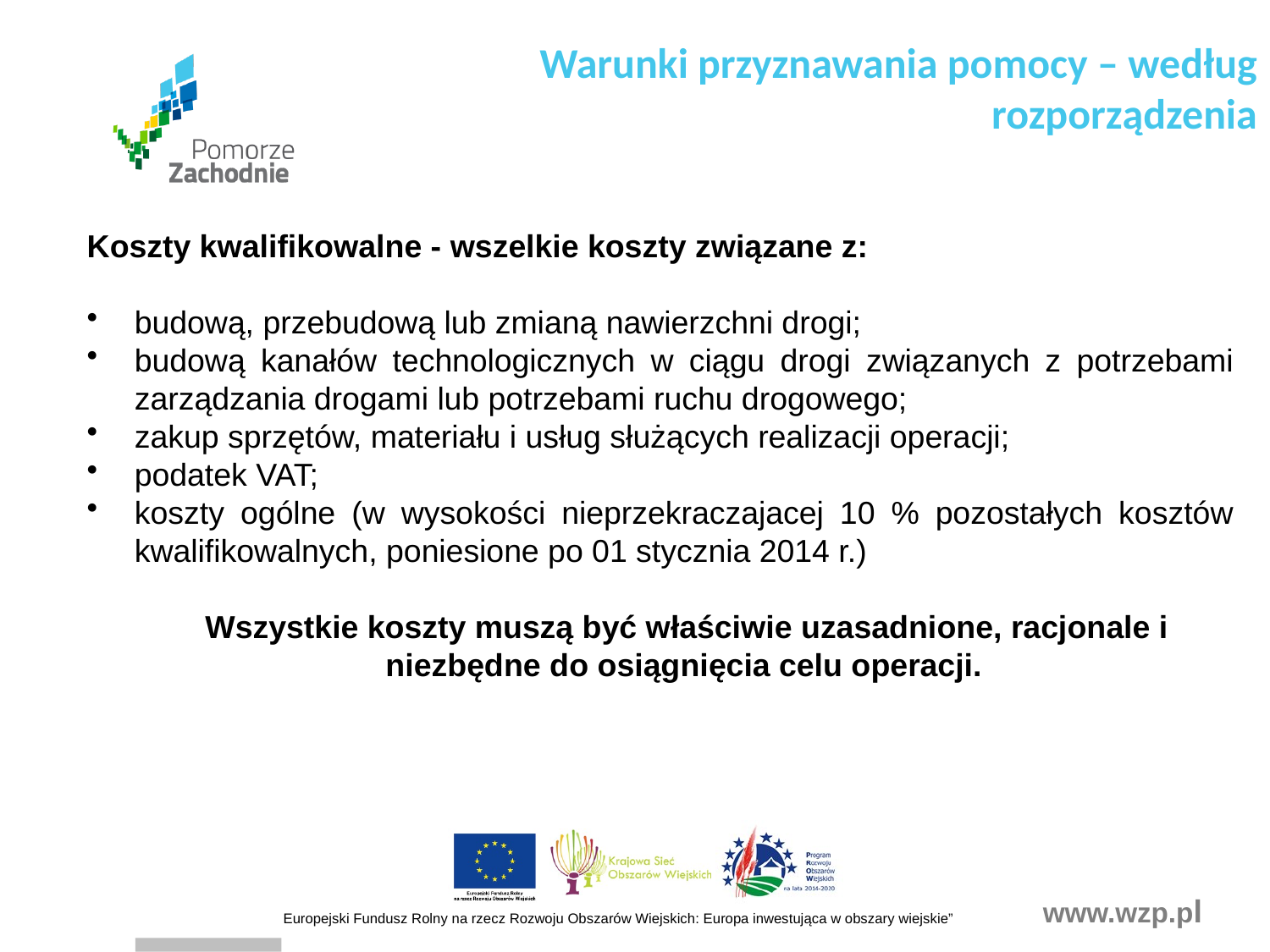

Warunki przyznawania pomocy – według rozporządzenia

Koszty kwalifikowalne - wszelkie koszty związane z:

budową, przebudową lub zmianą nawierzchni drogi;
budową kanałów technologicznych w ciągu drogi związanych z potrzebami zarządzania drogami lub potrzebami ruchu drogowego;
zakup sprzętów, materiału i usług służących realizacji operacji;
podatek VAT;
koszty ogólne (w wysokości nieprzekraczajacej 10 % pozostałych kosztów kwalifikowalnych, poniesione po 01 stycznia 2014 r.)

      Wszystkie koszty muszą być właściwie uzasadnione, racjonale i niezbędne do osiągnięcia celu operacji.